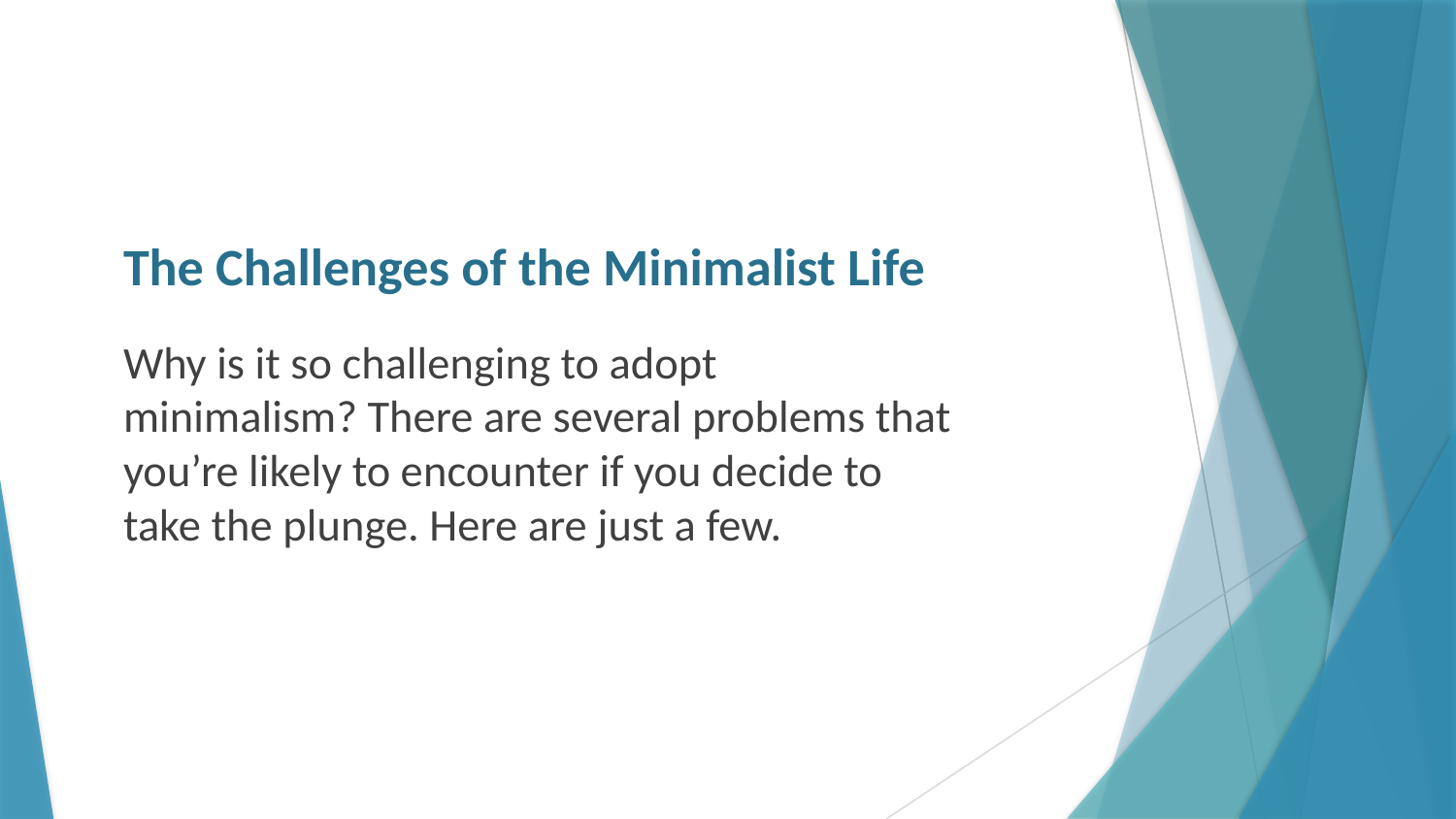

# The Challenges of the Minimalist Life
Why is it so challenging to adopt minimalism? There are several problems that you’re likely to encounter if you decide to take the plunge. Here are just a few.